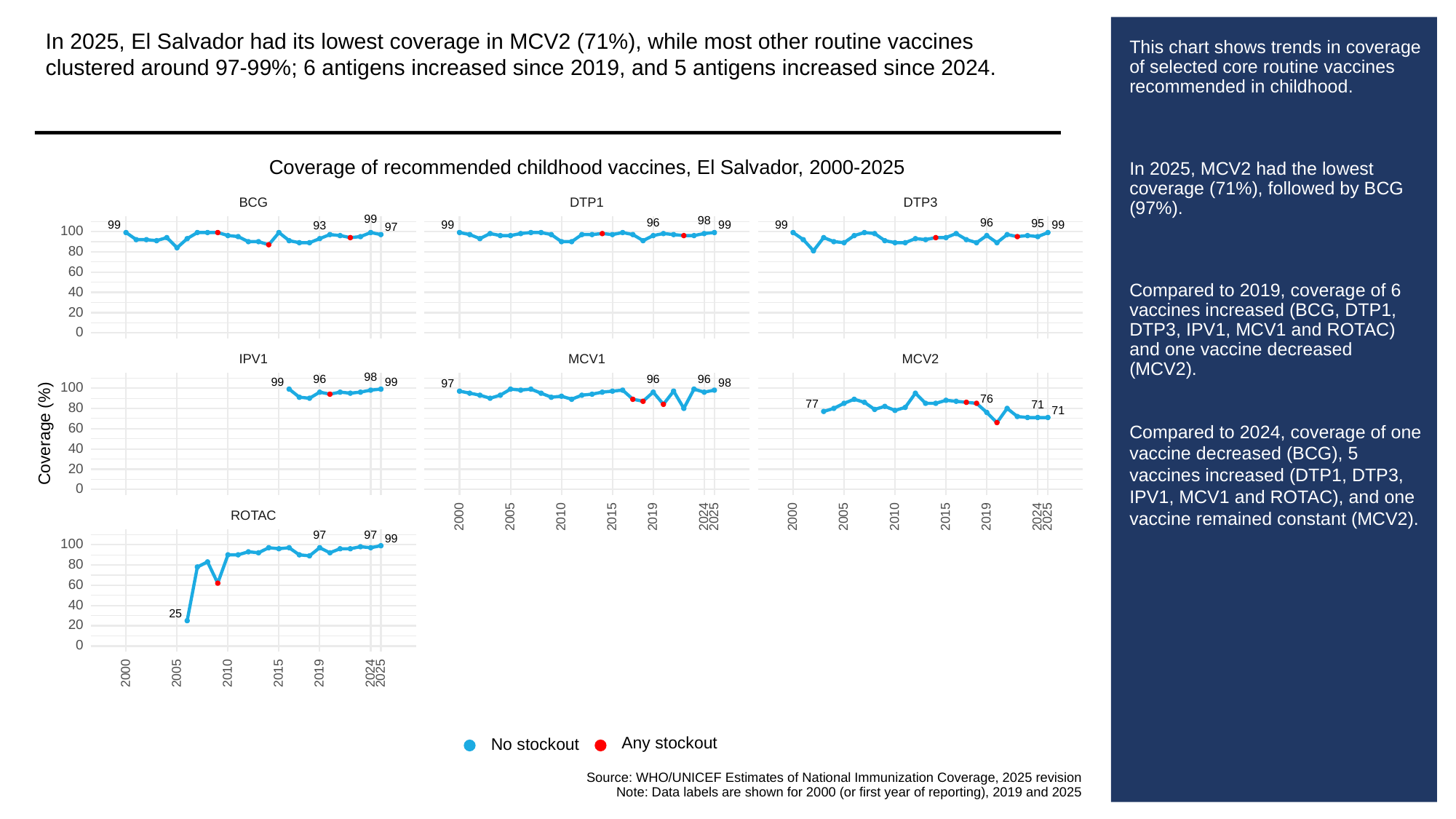

In 2025, El Salvador had its lowest coverage in MCV2 (71%), while most other routine vaccines clustered around 97-99%; 6 antigens increased since 2019, and 5 antigens increased since 2024.
# This chart shows trends in coverage of selected core routine vaccines recommended in childhood.

In 2025, MCV2 had the lowest coverage (71%), followed by BCG (97%).

Compared to 2019, coverage of 6 vaccines increased (BCG, DTP1, DTP3, IPV1, MCV1 and ROTAC) and one vaccine decreased (MCV2).

Compared to 2024, coverage of one vaccine decreased (BCG), 5 vaccines increased (DTP1, DTP3, IPV1, MCV1 and ROTAC), and one vaccine remained constant (MCV2).

Coverage of recommended childhood vaccines, El Salvador, 2000-2025
BCG
DTP3
DTP1
99

98
96
96
95

99
99
99
99
99
93
97
100

80

60

40

20

0

MCV1
MCV2
IPV1

98
96
96
96

99
99
98
97
100

76

77
71

80

71

60
Coverage (%)

40

20

0

ROTAC
2000
2005
2010
2015
2019
2024
2025
2000
2005
2010
2015
2019
2024
2025

97
97

99
100

80

60

40

25

20

0

2000
2005
2010
2015
2019
2024
2025
Any stockout
No stockout

Source: WHO/UNICEF Estimates of National Immunization Coverage, 2025 revision
Note: Data labels are shown for 2000 (or first year of reporting), 2019 and 2025